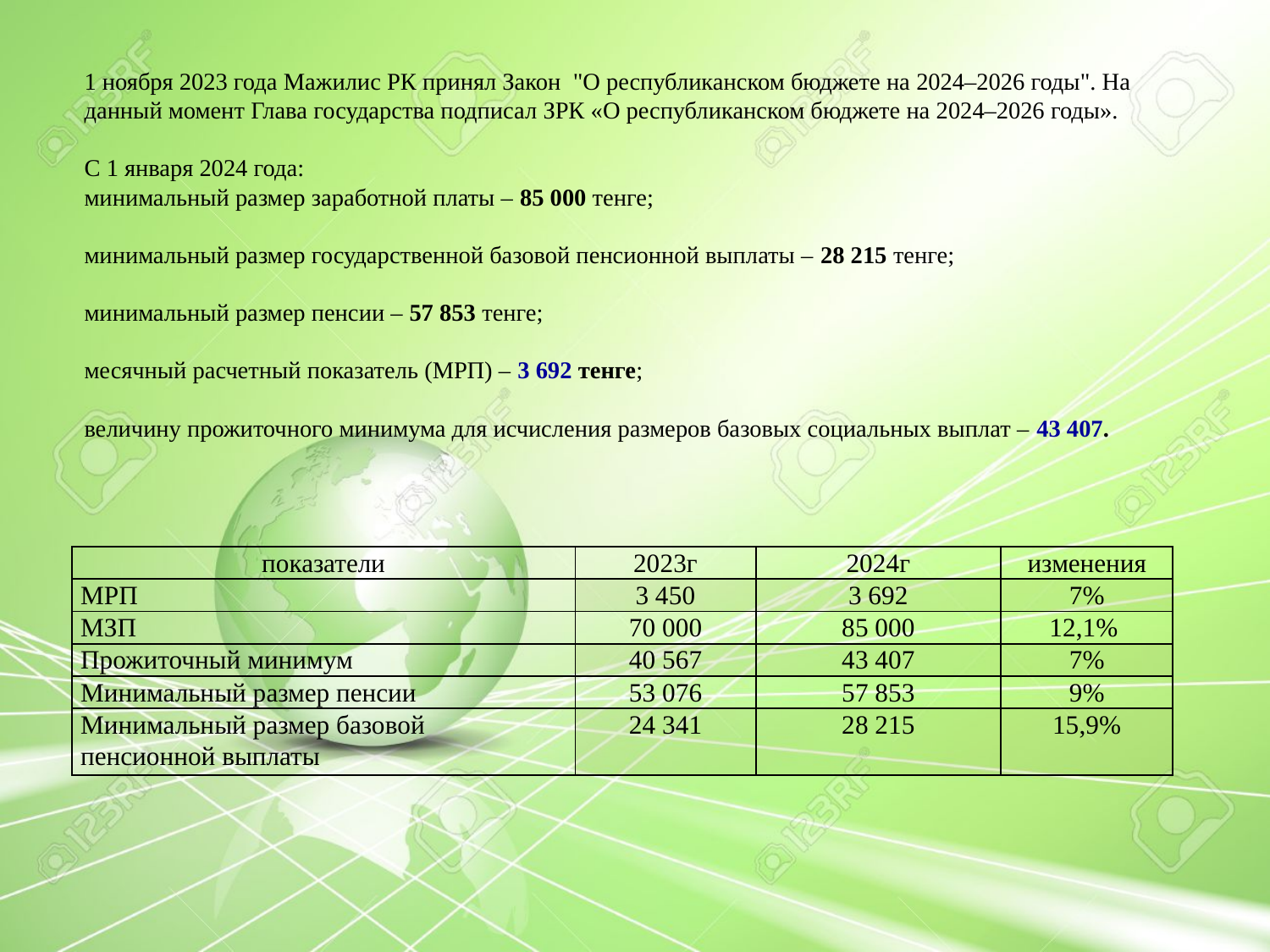

1 ноября 2023 года Мажилис РК принял Закон  "О республиканском бюджете на 2024–2026 годы". На данный момент Глава государства подписал ЗРК «О республиканском бюджете на 2024–2026 годы».

С 1 января 2024 года:
минимальный размер заработной платы – 85 000 тенге;

минимальный размер государственной базовой пенсионной выплаты – 28 215 тенге;

минимальный размер пенсии – 57 853 тенге;

месячный расчетный показатель (МРП) – 3 692 тенге;

величину прожиточного минимума для исчисления размеров базовых социальных выплат – 43 407.
| показатели | 2023г | 2024г | изменения |
| --- | --- | --- | --- |
| МРП | 3 450 | 3 692 | 7% |
| МЗП | 70 000 | 85 000 | 12,1% |
| Прожиточный минимум | 40 567 | 43 407 | 7% |
| Минимальный размер пенсии | 53 076 | 57 853 | 9% |
| Минимальный размер базовой пенсионной выплаты | 24 341 | 28 215 | 15,9% |